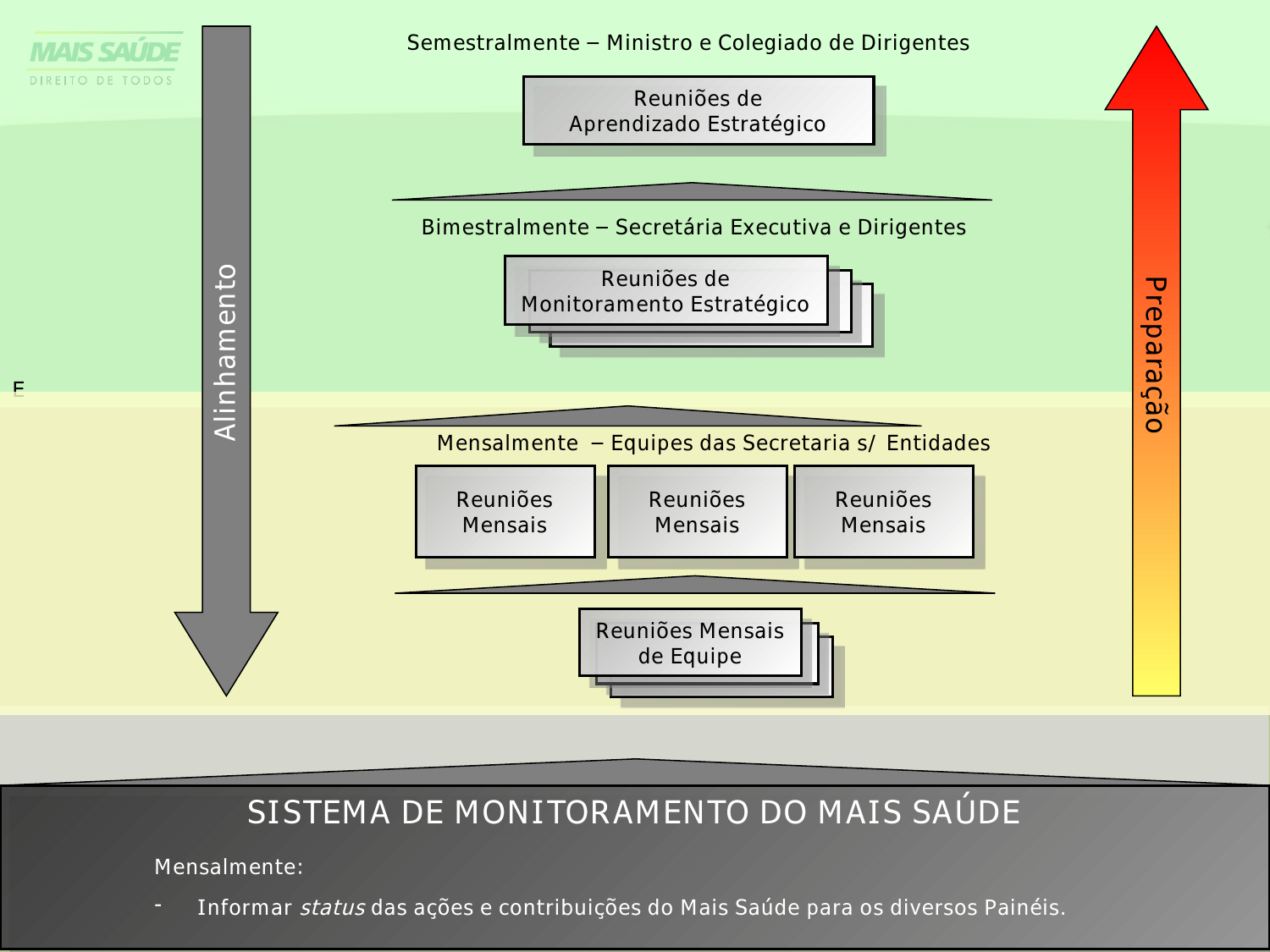

E

Semestralmente – Ministro e Colegiado de Dirigentes

Reuniões de
Aprendizado Estratégico

                 Bimestralmente – Secretária Executiva e Dirigentes
Reuniões de
Monitoramento Estratégico

Alinhamento
Preparação

Reuniões Mensais
Reuniões Mensais
Reuniões Mensais

Reuniões Mensais
de Equipe

             Mensalmente  – Equipes das Secretaria s/ Entidades

SISTEMA DE MONITORAMENTO DO MAIS SAÚDE
Mensalmente:

  Informar status das ações e contribuições do Mais Saúde para os diversos Painéis.